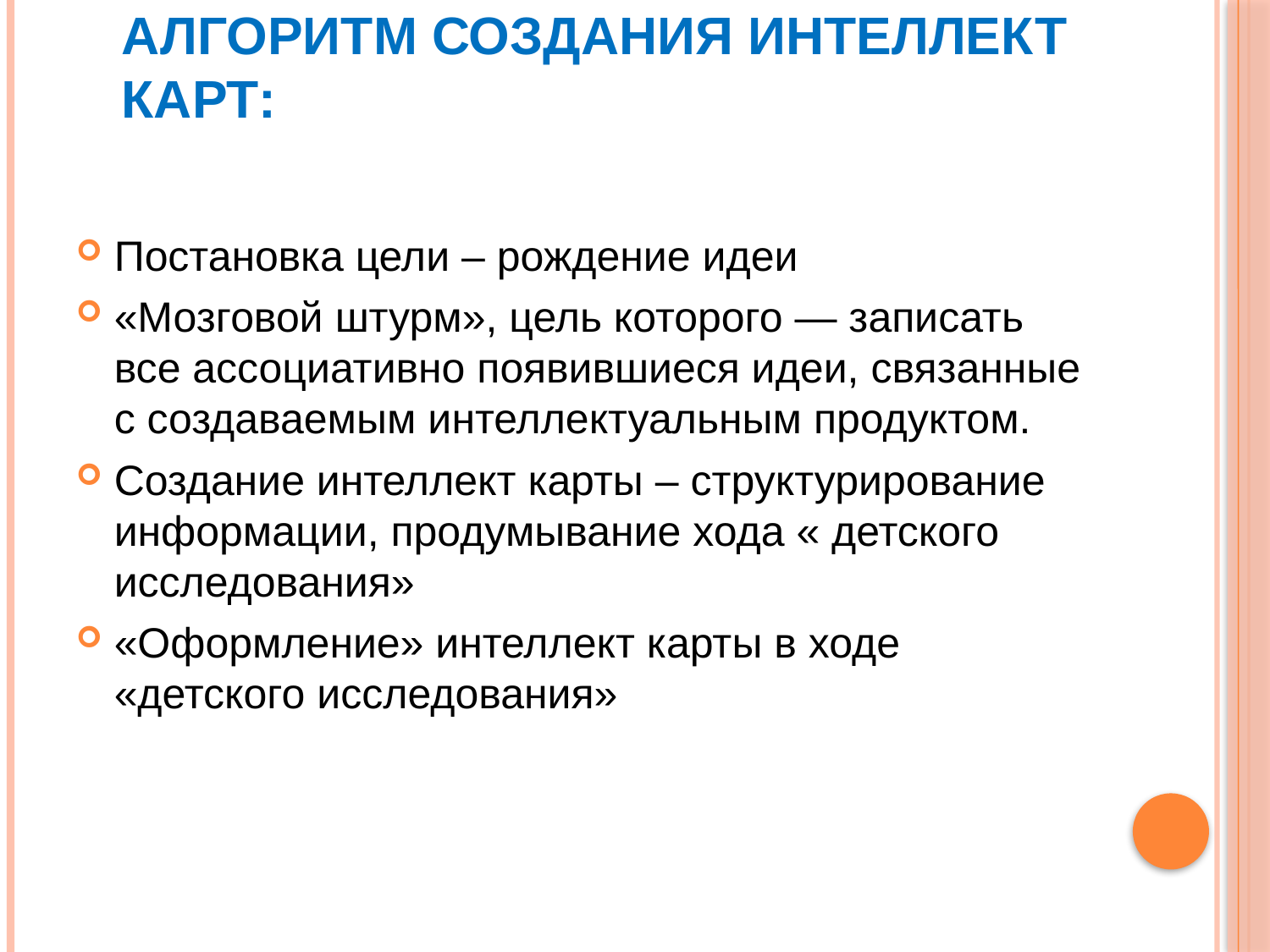

# Алгоритм создания интеллект карт:
Постановка цели – рождение идеи
«Мозговой штурм», цель которого — записать все ассоциативно появившиеся идеи, связанные с создаваемым интеллектуальным продуктом.
Создание интеллект карты – структурирование информации, продумывание хода « детского исследования»
«Оформление» интеллект карты в ходе «детского исследования»